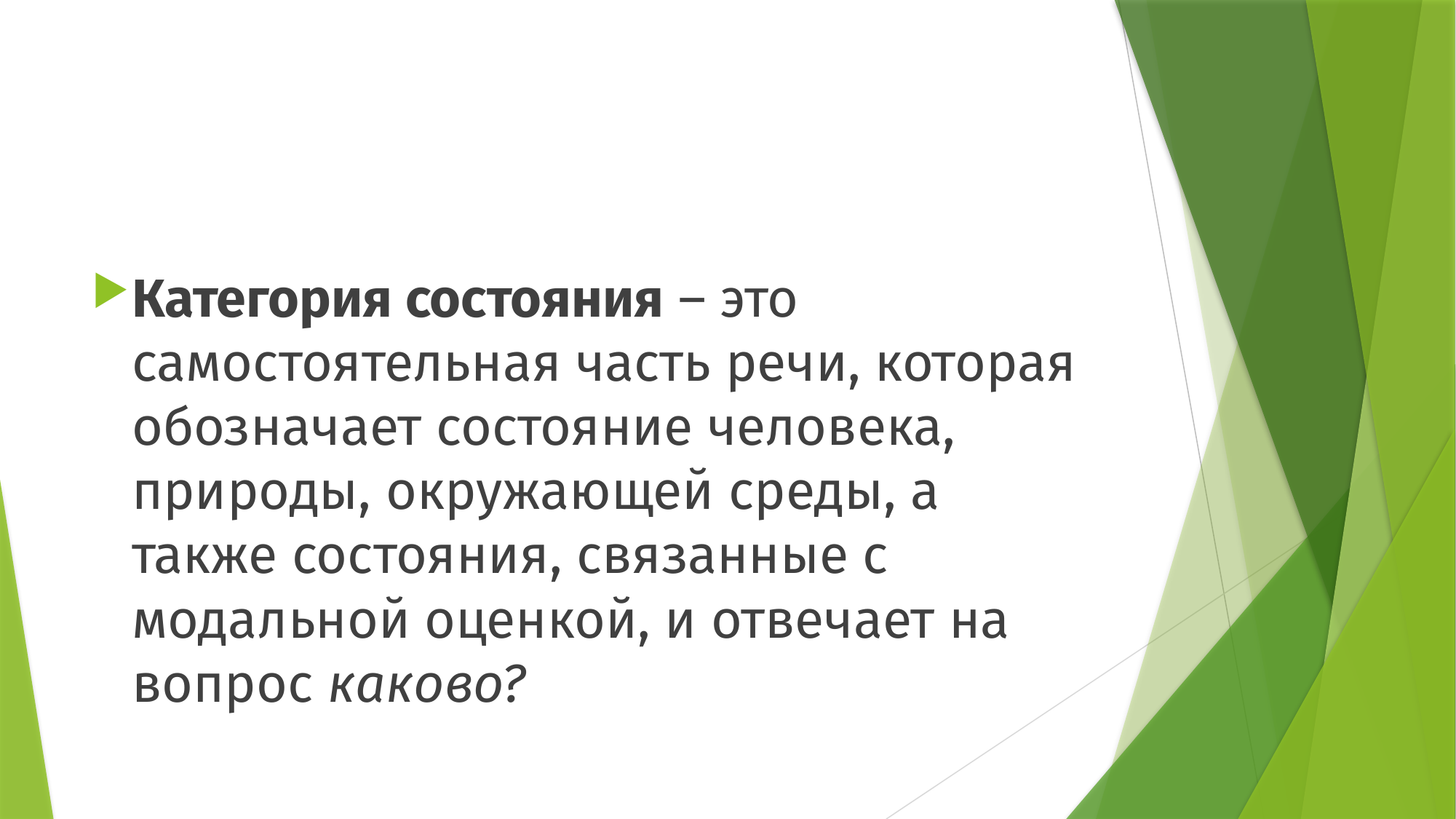

#
Категория состояния – это самостоятельная часть речи, которая обозначает состояние человека, природы, окружающей среды, а также состояния, связанные с модальной оценкой, и отвечает на вопрос каково?